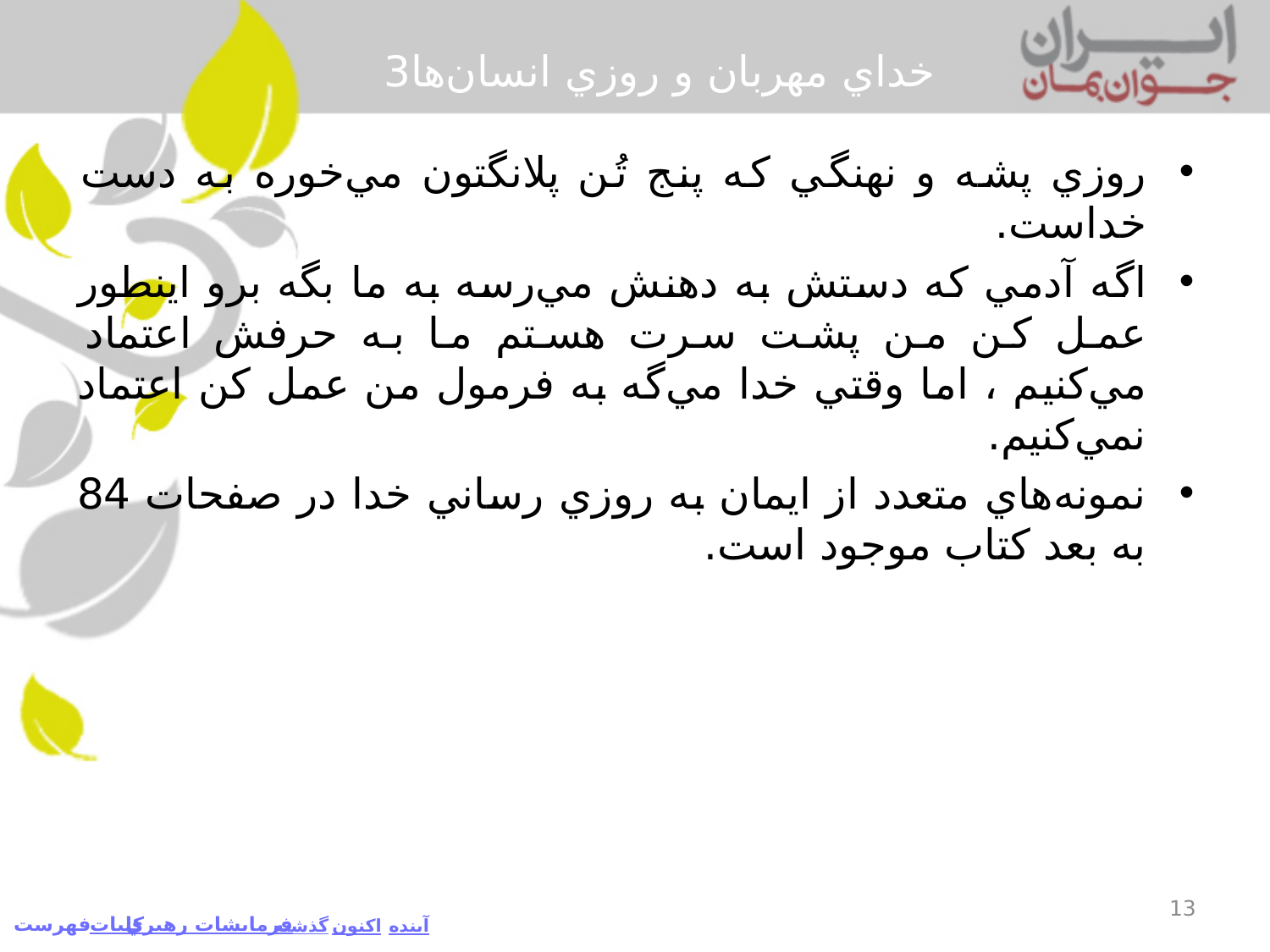

# خداي مهربان و روزي انسان‌ها3
روزي پشه و نهنگي كه پنج تُن پلانگتون مي‌خوره به دست خداست.
اگه آدمي كه دستش به دهنش مي‌رسه به ما بگه برو اينطور عمل كن من پشت سرت هستم ما به حرفش اعتماد مي‌كنيم ، اما وقتي خدا مي‌گه به فرمول من عمل كن اعتماد نمي‌كنيم.
نمونه‌هاي متعدد از ايمان به روزي رساني خدا در صفحات 84 به بعد كتاب موجود است.

13